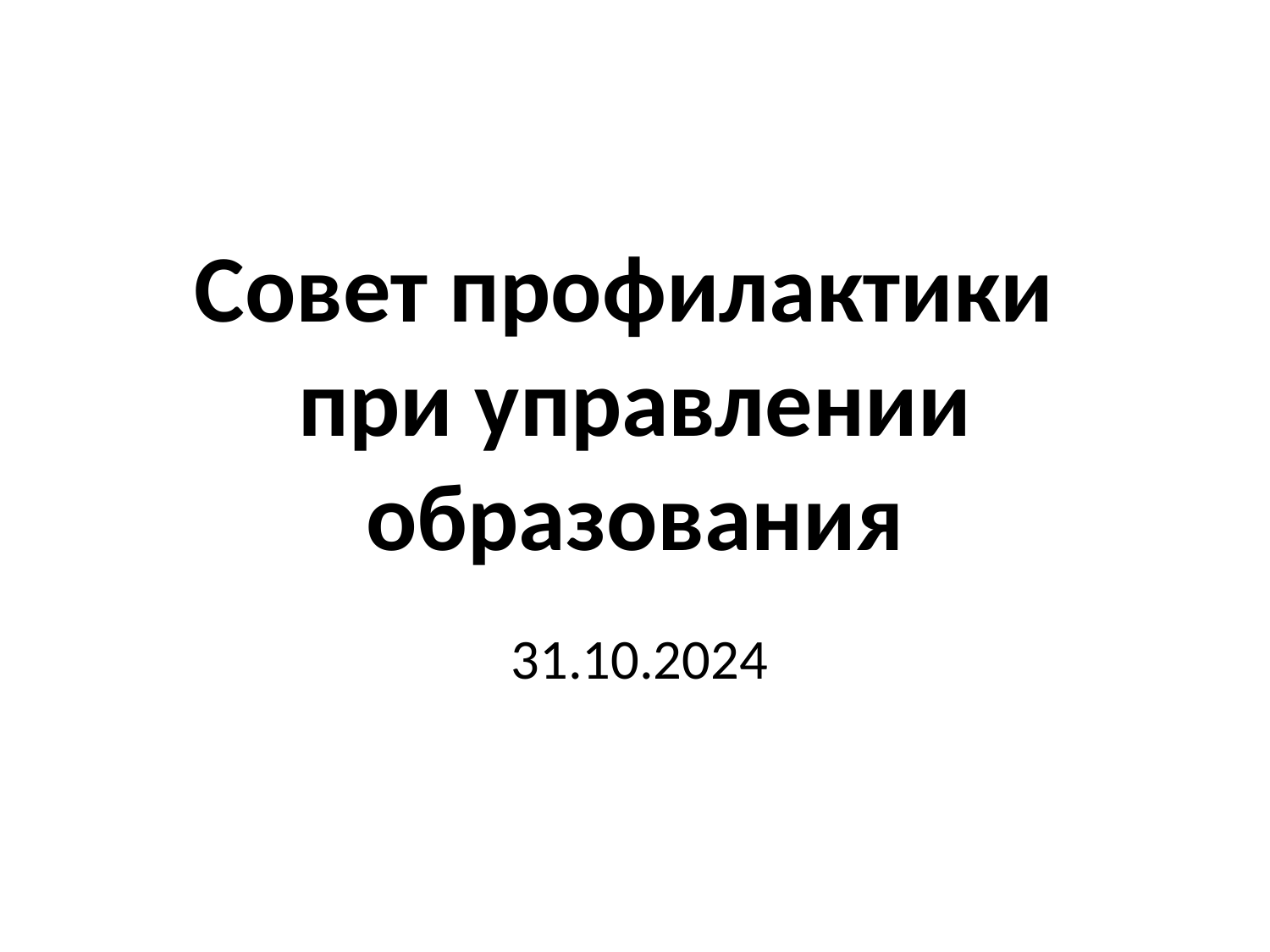

# Совет профилактики при управлении образования
31.10.2024